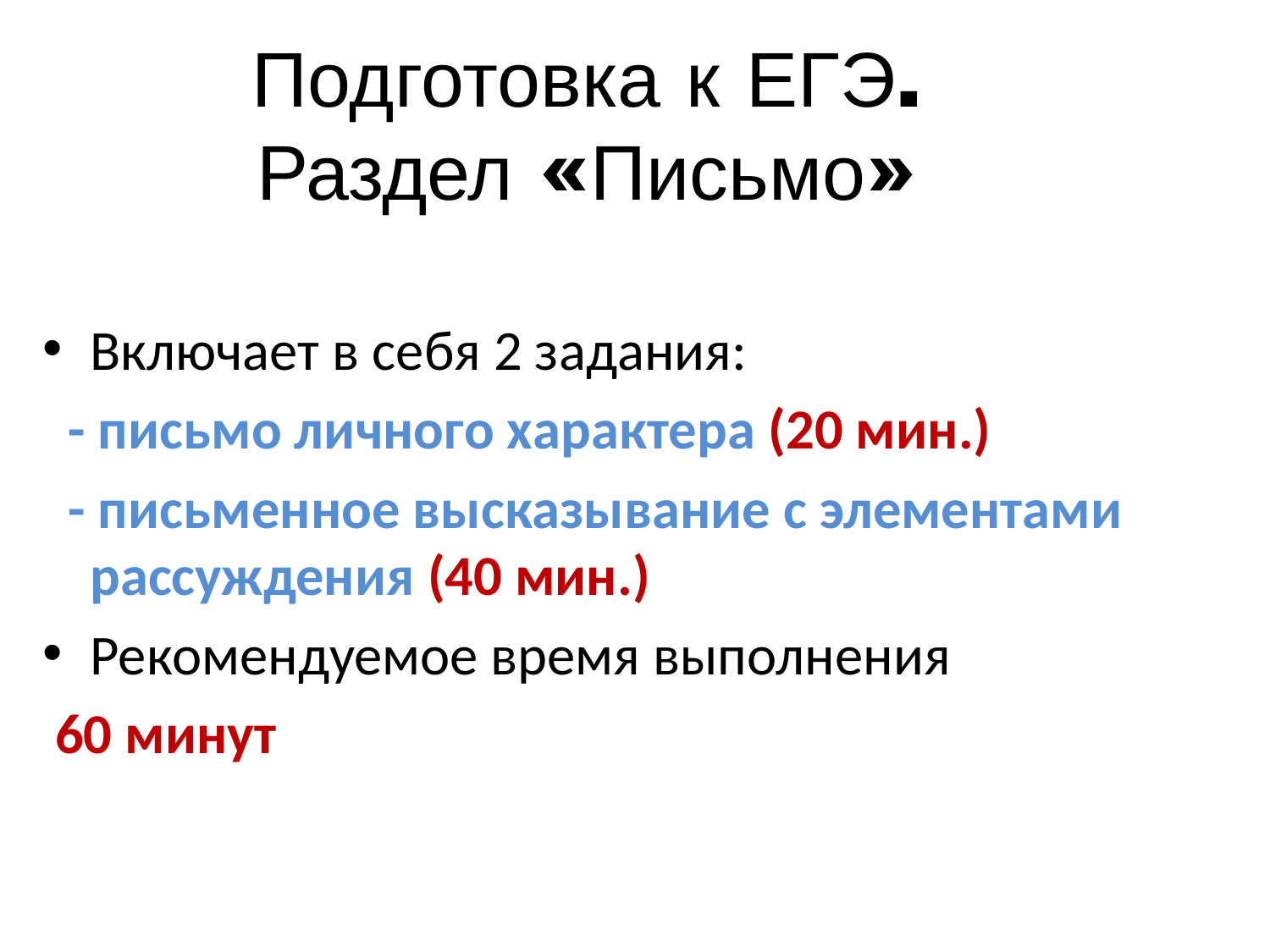

# Подготовка к ЕГЭ. Раздел «Письмо»
Включает в себя 2 задания:
  - письмо личного характера (20 мин.)
  - письменное высказывание с элементами рассуждения (40 мин.)
Рекомендуемое время выполнения
 60 минут